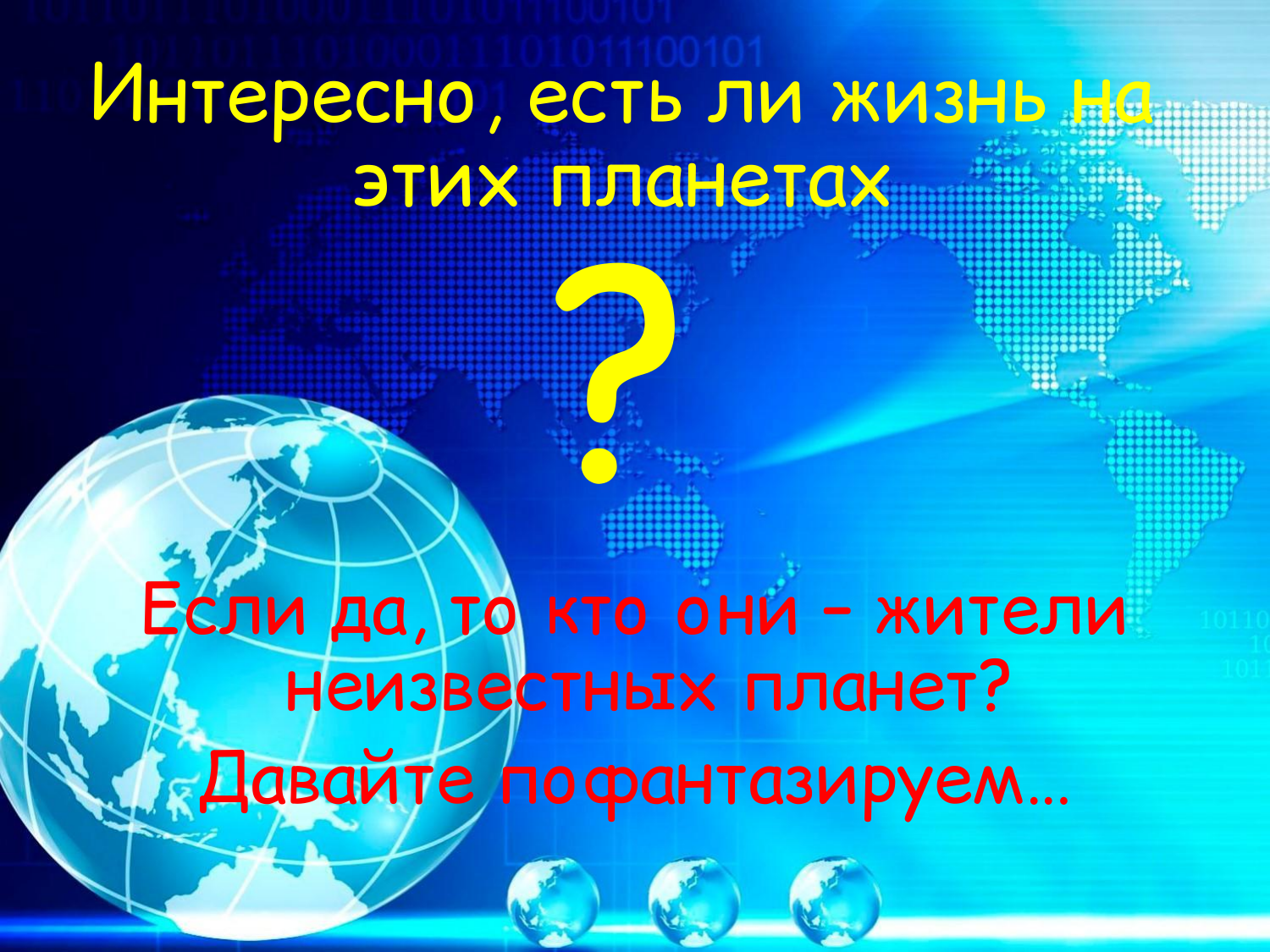

# Интересно, есть ли жизнь на этих планетах ?
Если да, то кто они – жители неизвестных планет?
Давайте пофантазируем…